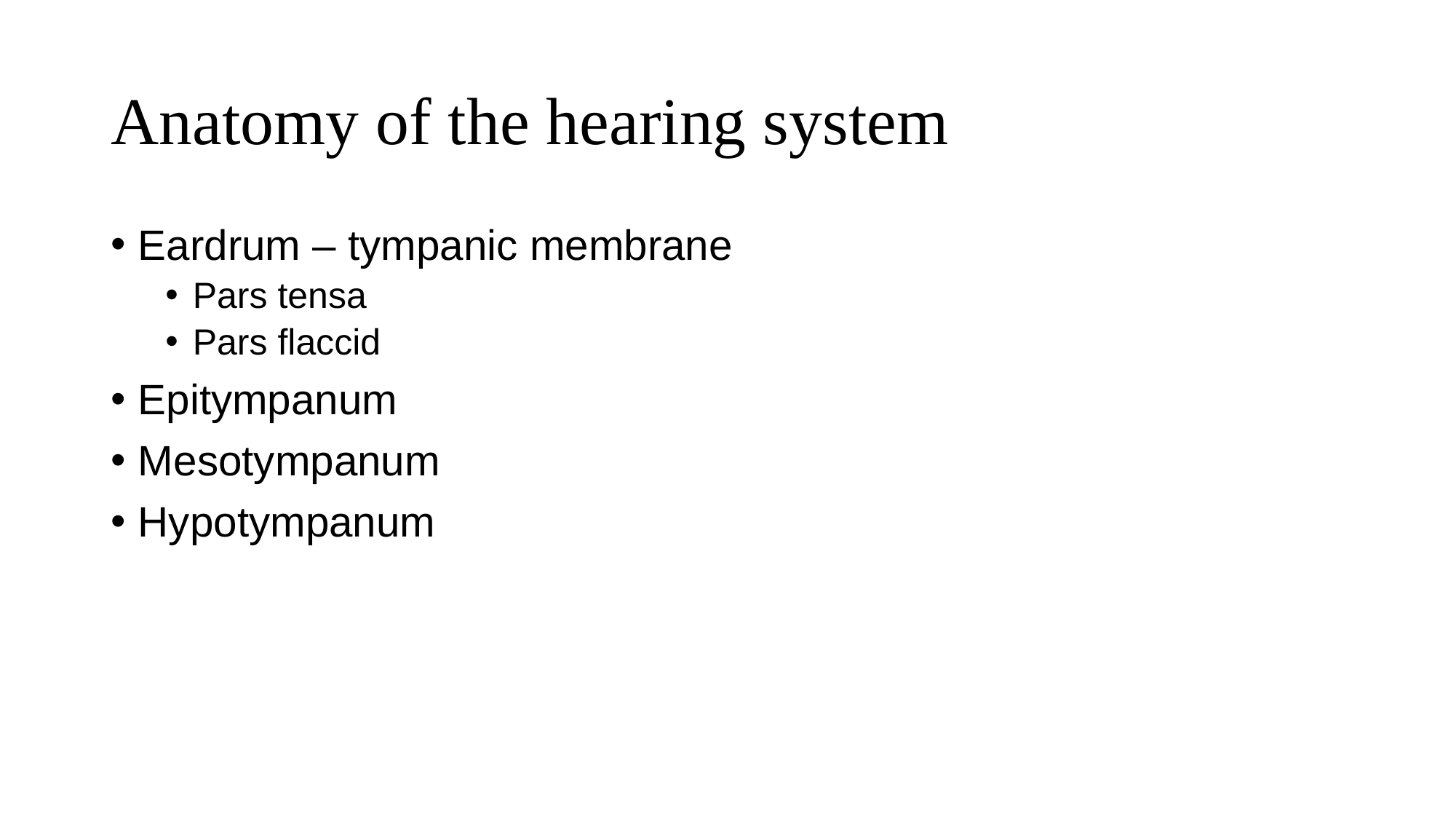

# Anatomy of the hearing system
Eardrum – tympanic membrane
Pars tensa
Pars flaccid
Epitympanum
Mesotympanum
Hypotympanum